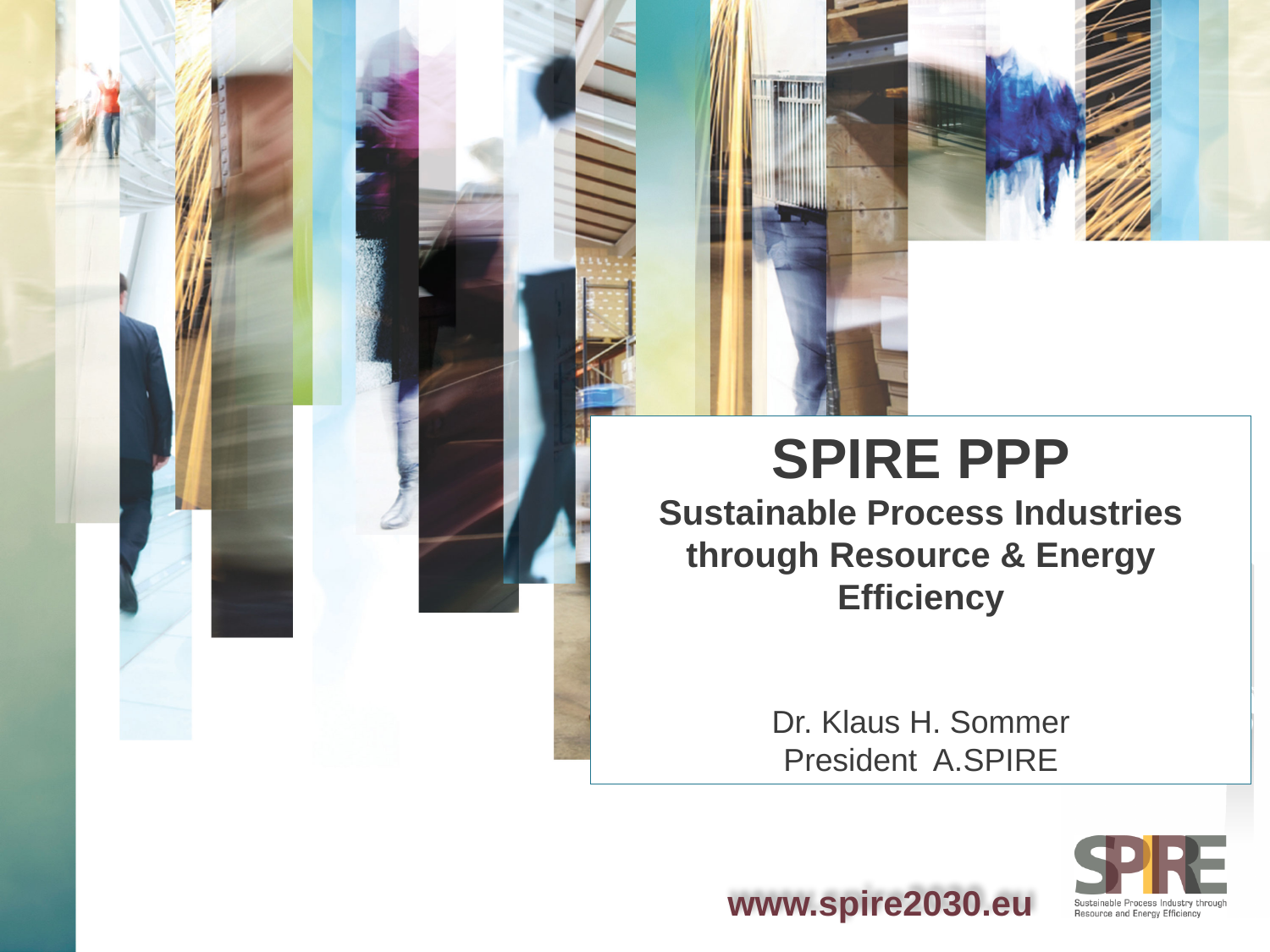

SPIRE PPP
Sustainable Process Industries
through Resource & Energy Efficiency

Dr. Klaus H. Sommer
President  A.SPIRE
www.spire2030.eu